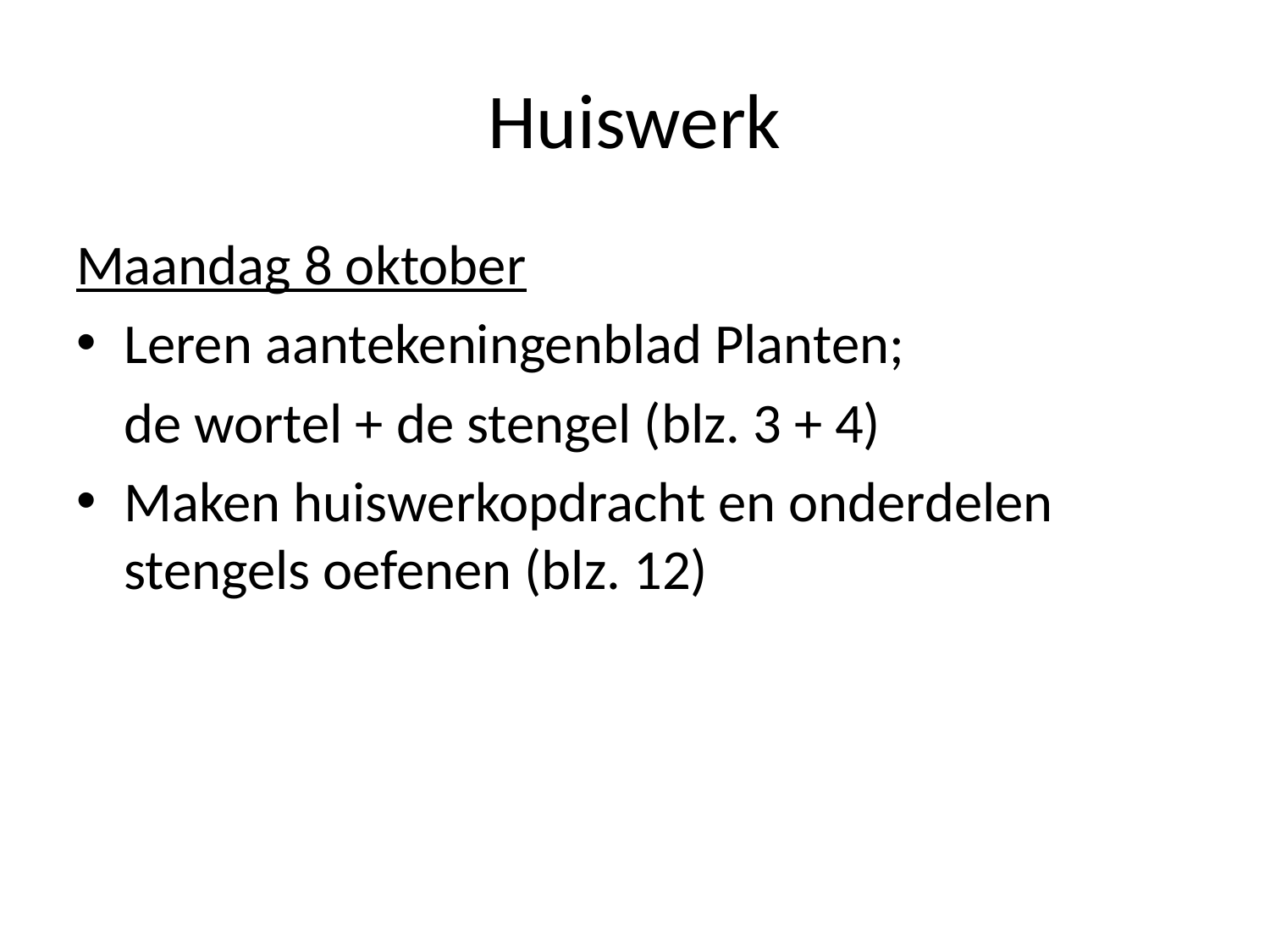

# Huiswerk
Maandag 8 oktober
Leren aantekeningenblad Planten;
	de wortel + de stengel (blz. 3 + 4)
Maken huiswerkopdracht en onderdelen stengels oefenen (blz. 12)